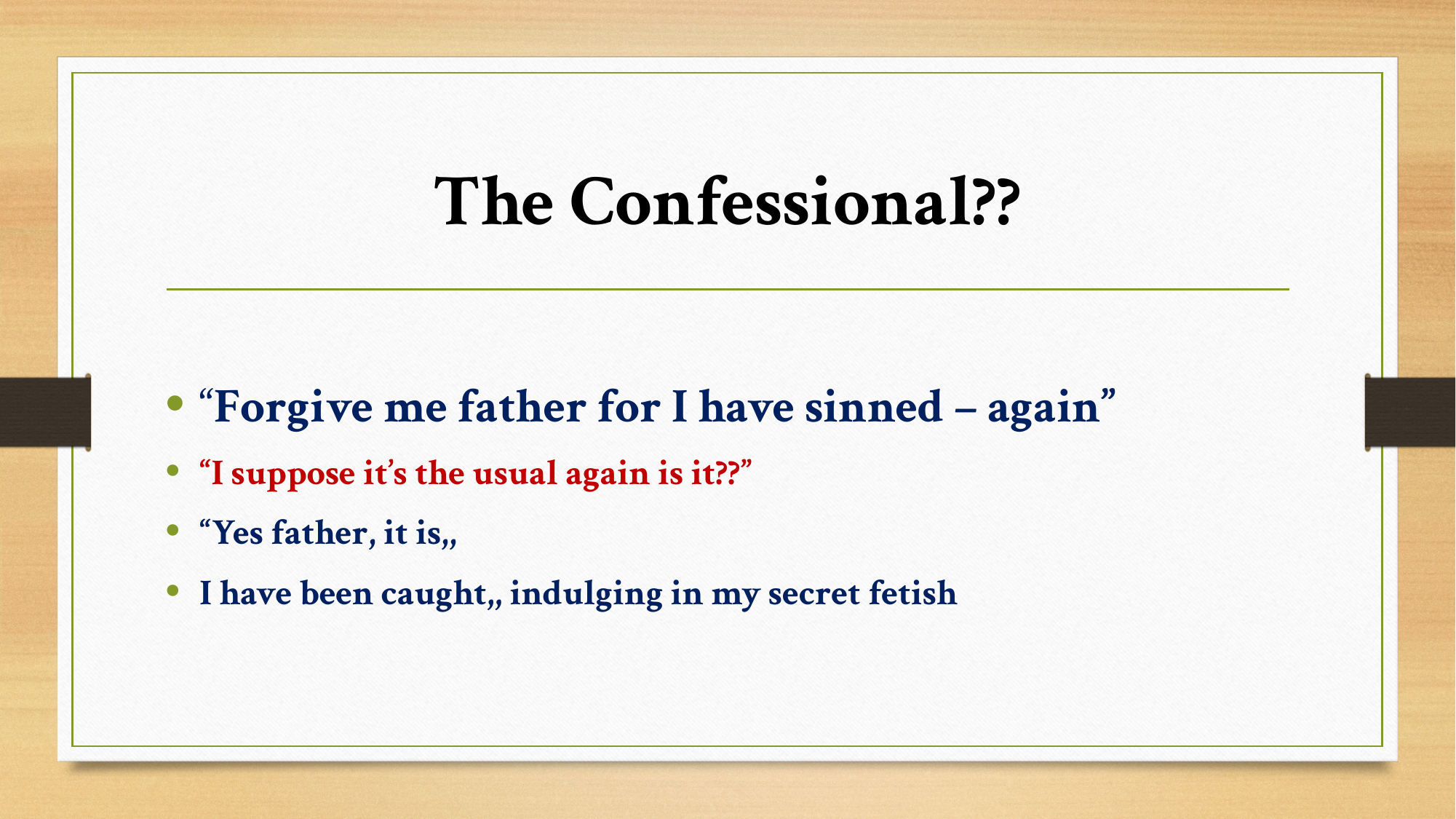

# The Confessional??

“Forgive me father for I have sinned – again”
“I suppose it’s the usual again is it??”
“Yes father, it is,,
I have been caught,, indulging in my secret fetish